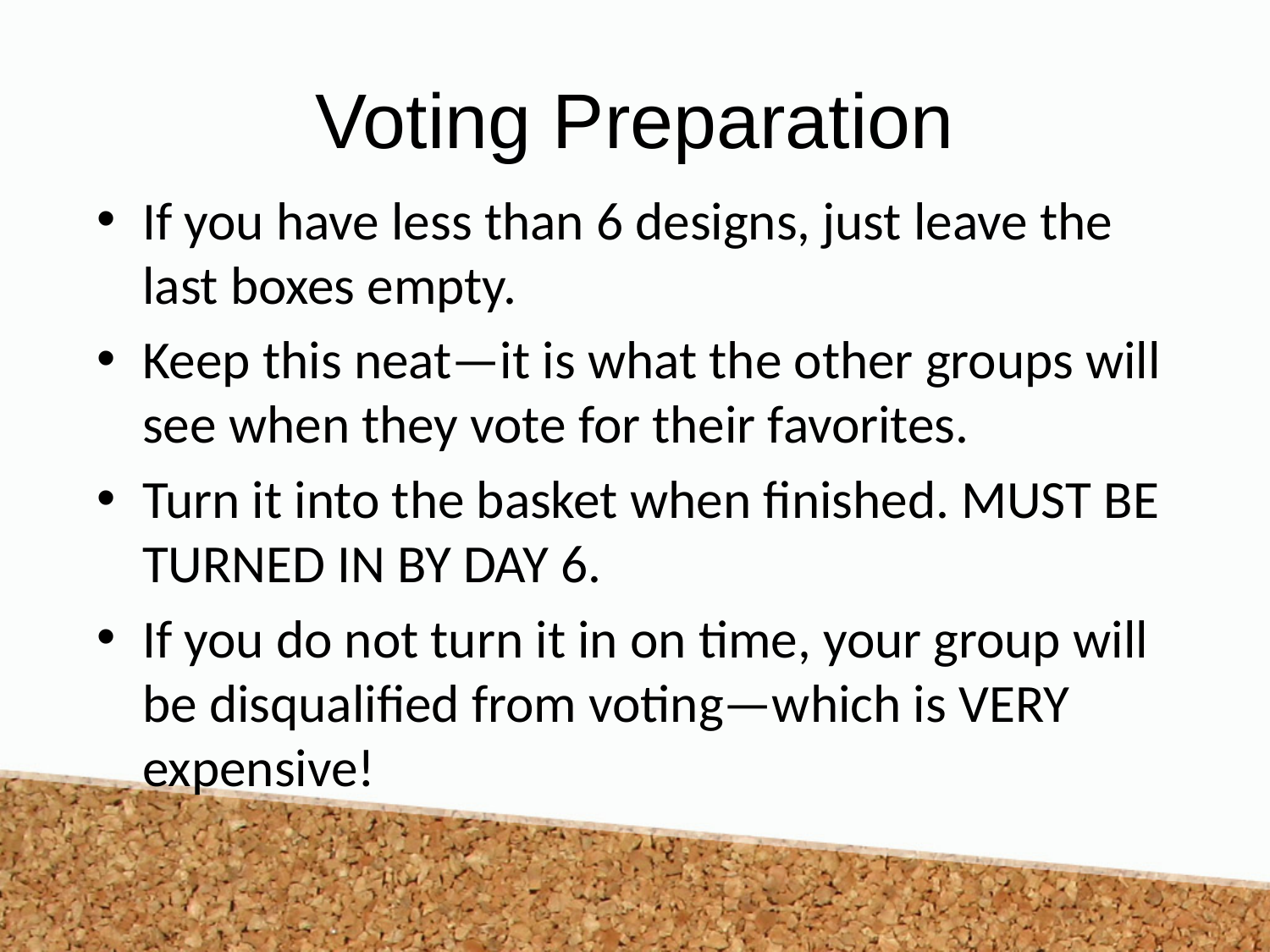

# Voting Preparation
If you have less than 6 designs, just leave the last boxes empty.
Keep this neat—it is what the other groups will see when they vote for their favorites.
Turn it into the basket when finished. MUST BE TURNED IN BY DAY 6.
If you do not turn it in on time, your group will be disqualified from voting—which is VERY expensive!